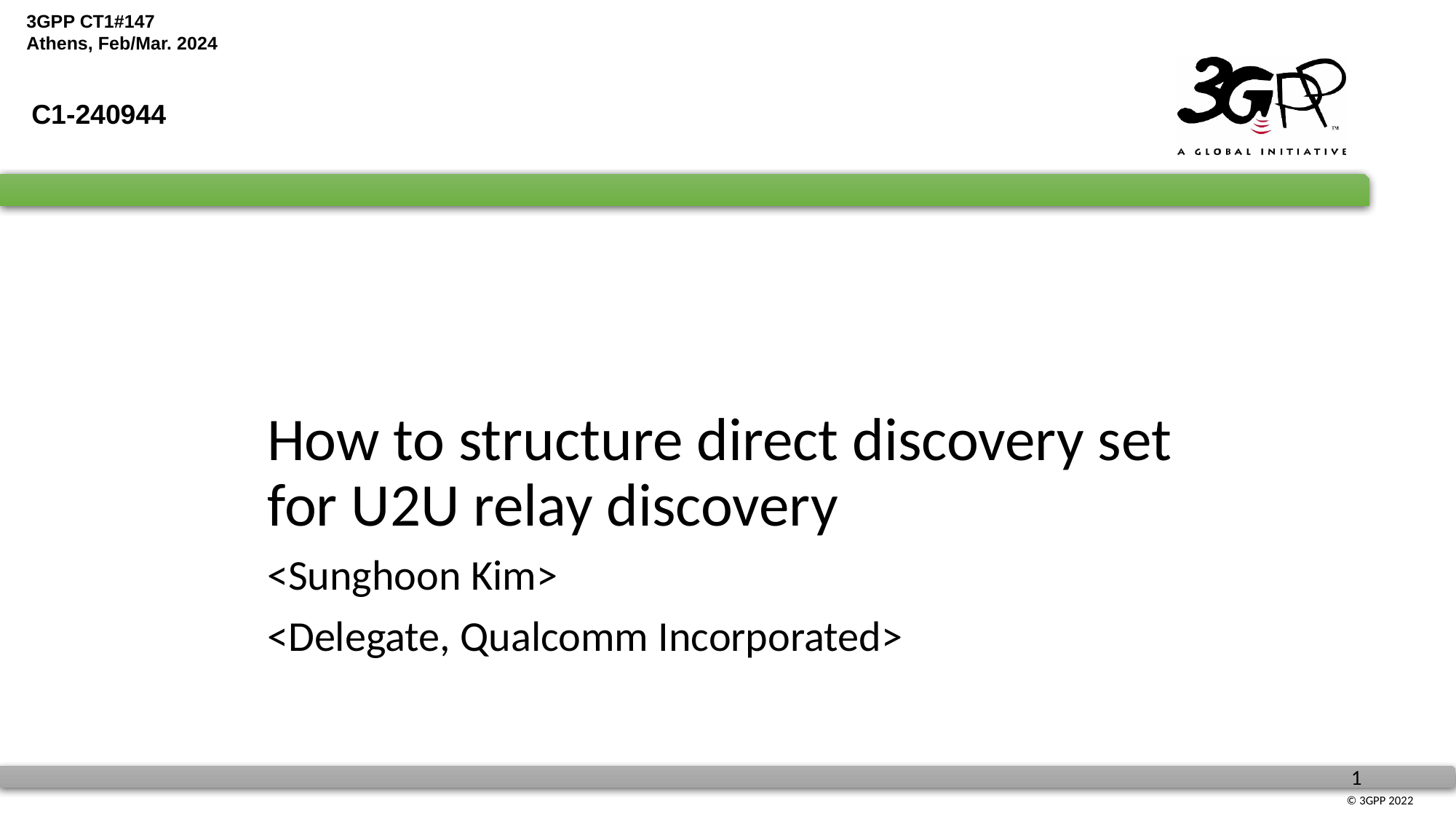

C1-240944
# How to structure direct discovery set for U2U relay discovery
<Sunghoon Kim>
<Delegate, Qualcomm Incorporated>